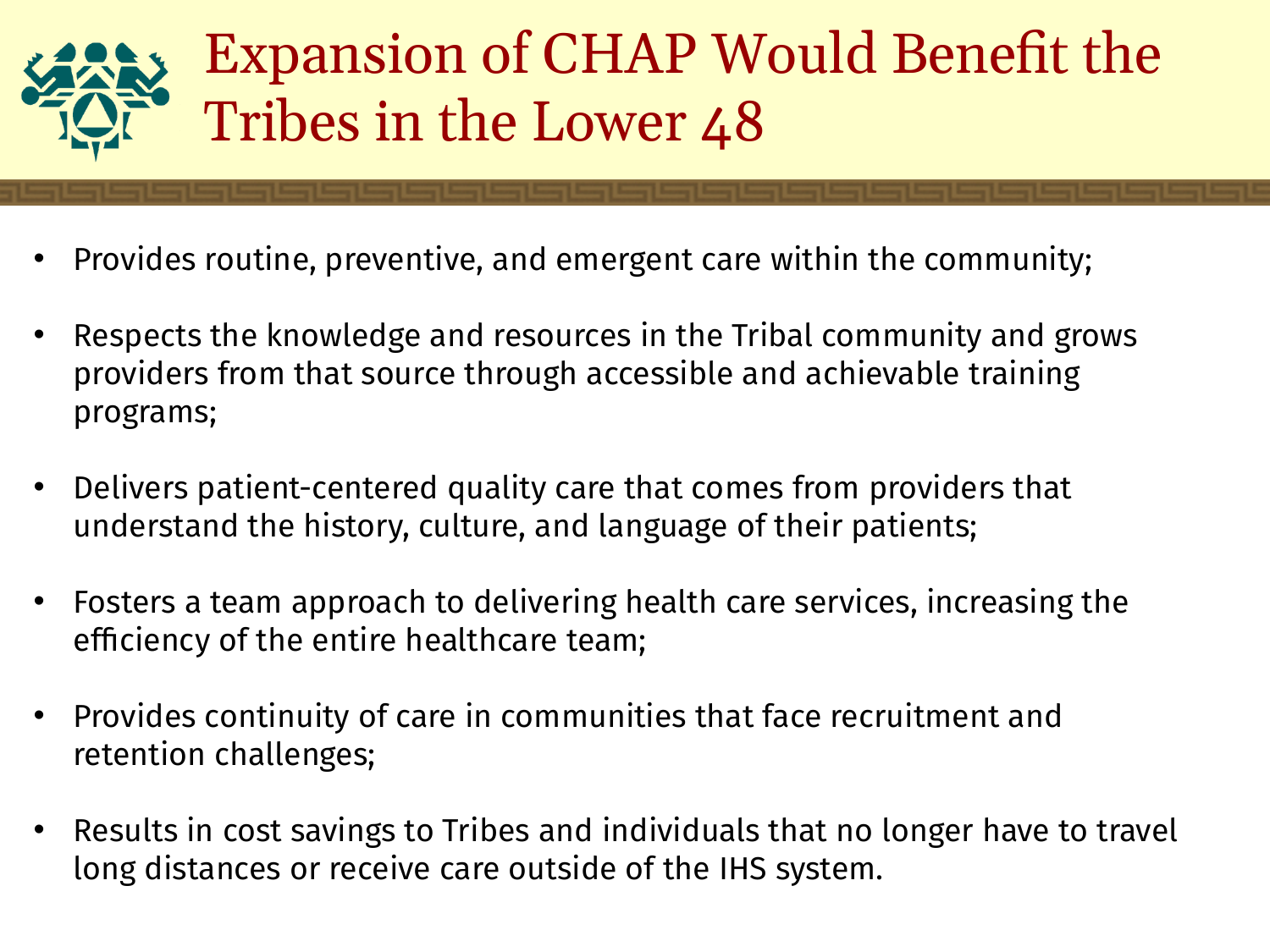

# Expansion of CHAP Would Benefit the Tribes in the Lower 48

Provides routine, preventive, and emergent care within the community;

Respects the knowledge and resources in the Tribal community and grows providers from that source through accessible and achievable training programs;

Delivers patient-centered quality care that comes from providers that understand the history, culture, and language of their patients;

Fosters a team approach to delivering health care services, increasing the efficiency of the entire healthcare team;

Provides continuity of care in communities that face recruitment and retention challenges;

Results in cost savings to Tribes and individuals that no longer have to travel long distances or receive care outside of the IHS system.